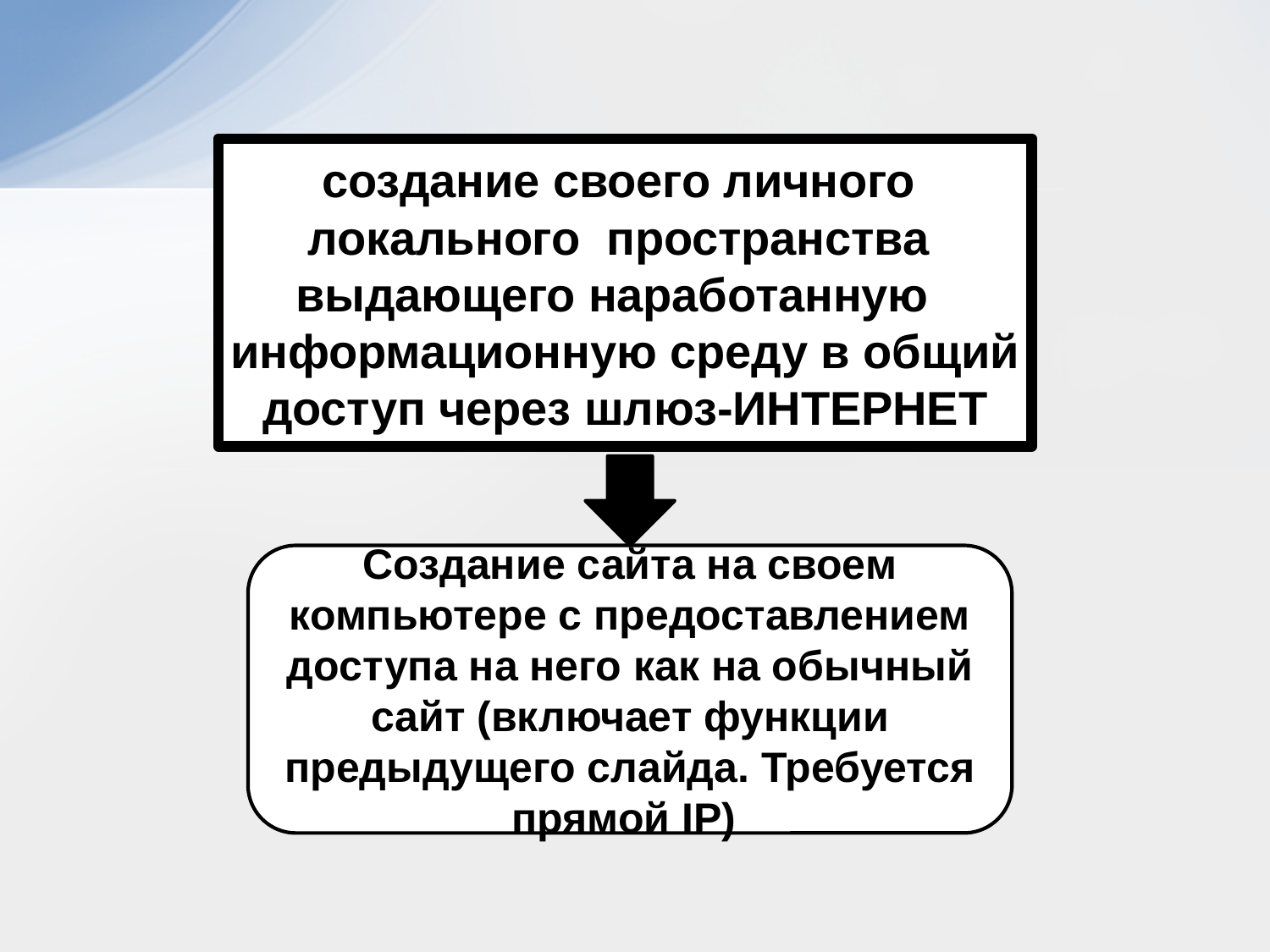

создание своего личного
локального  пространства
выдающего наработанную
информационную среду в общий
доступ через шлюз-ИНТЕРНЕТ

Создание сайта на своем компьютере с предоставлением доступа на него как на обычный сайт (включает функции предыдущего слайда. Требуется прямой IP)